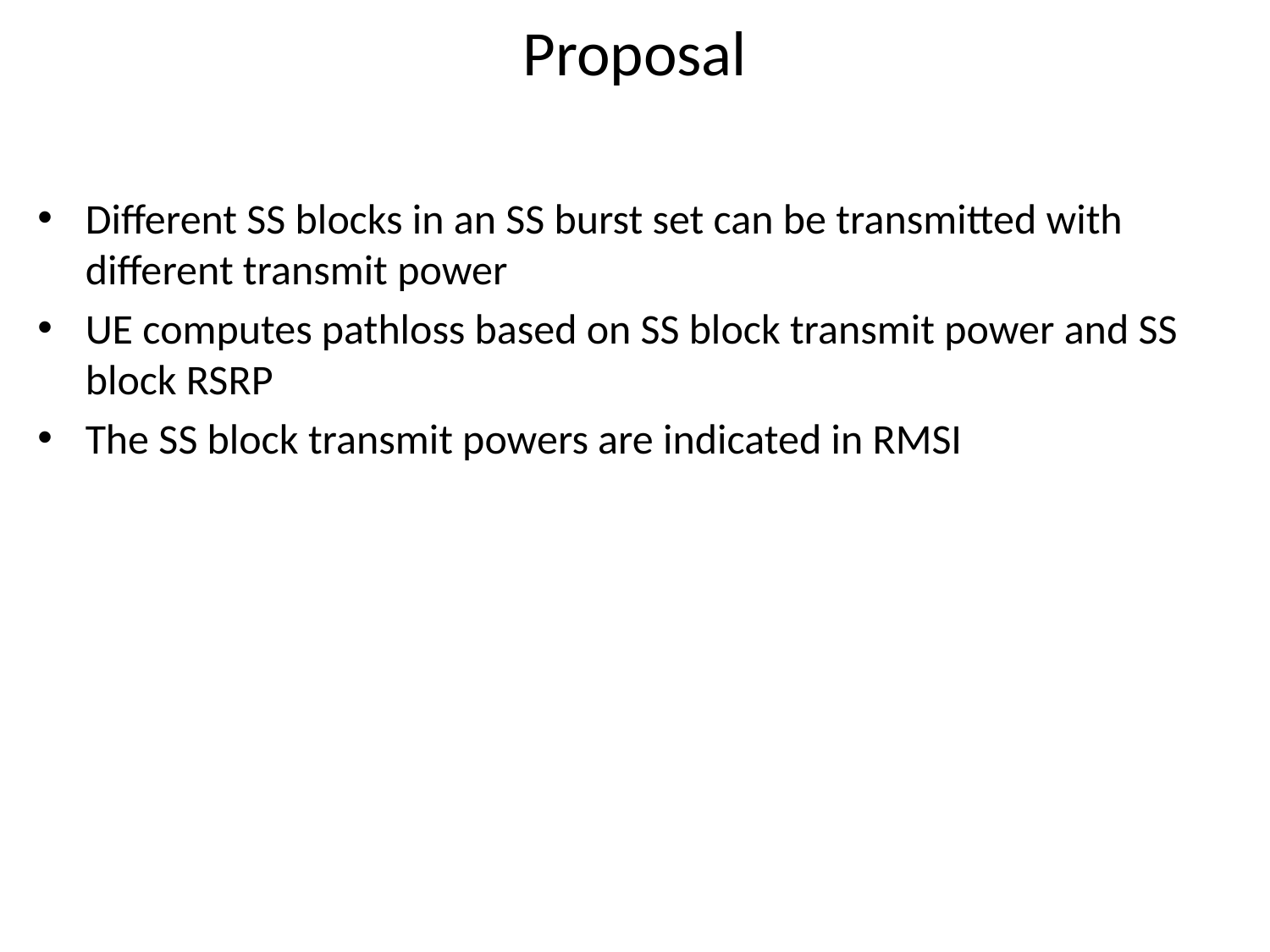

# Proposal

Different SS blocks in an SS burst set can be transmitted with different transmit power
UE computes pathloss based on SS block transmit power and SS block RSRP
The SS block transmit powers are indicated in RMSI